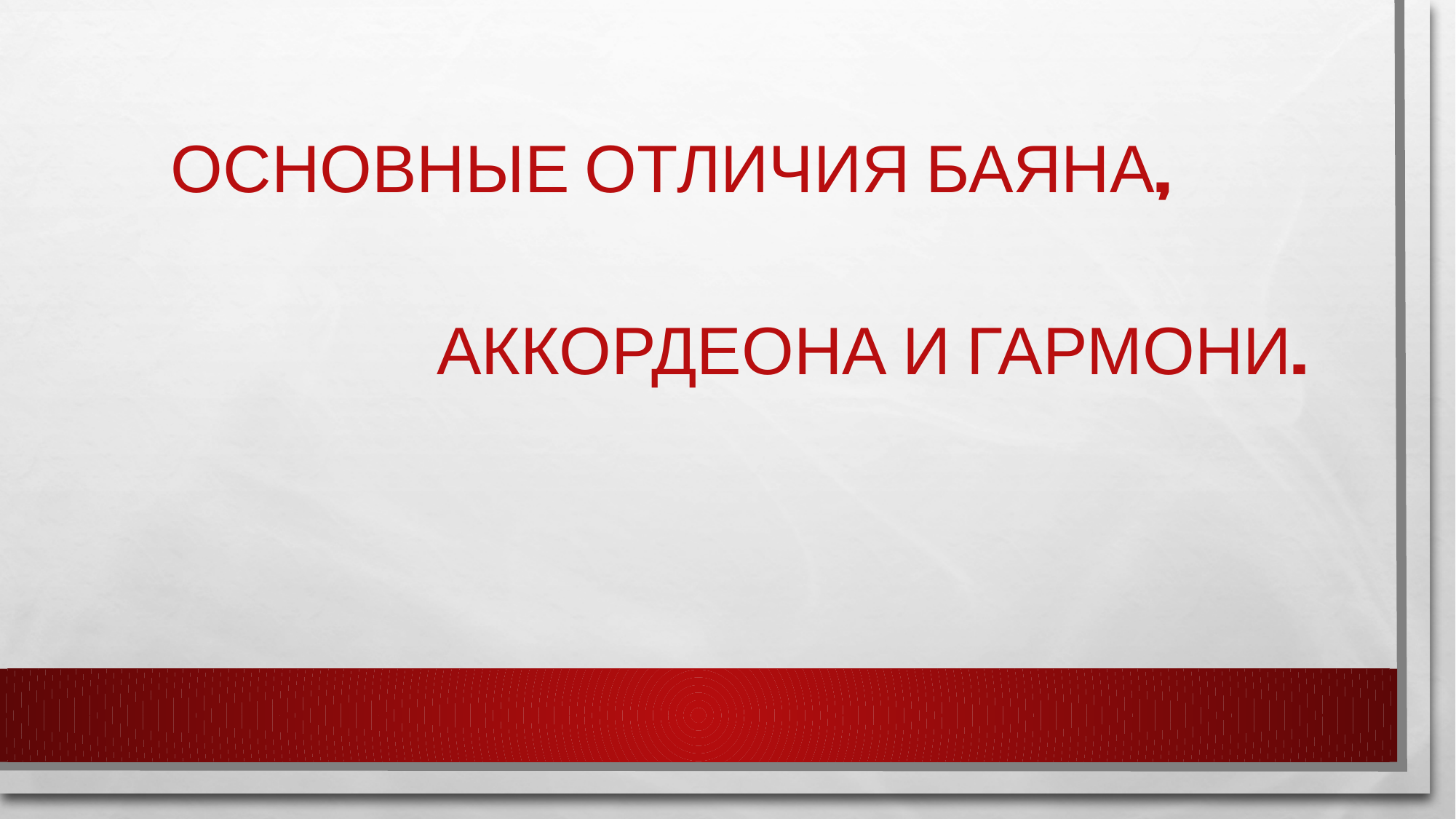

# Основные отличия баяна, аккордеона и гармони.